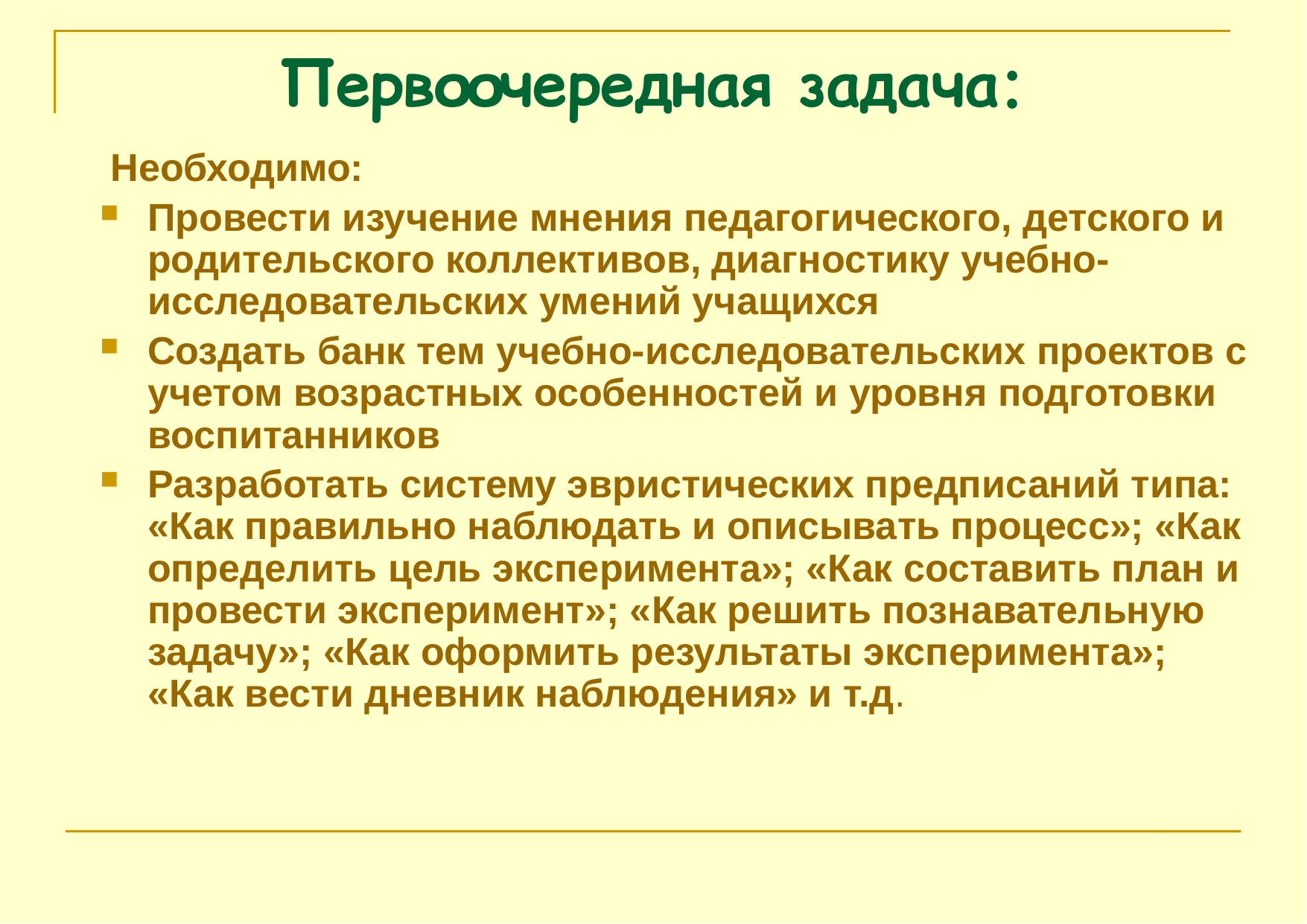

# Первоочередная задача:
 Необходимо:
Провести изучение мнения педагогического, детского и родительского коллективов, диагностику учебно-исследовательских умений учащихся
Создать банк тем учебно-исследовательских проектов с учетом возрастных особенностей и уровня подготовки воспитанников
Разработать систему эвристических предписаний типа: «Как правильно наблюдать и описывать процесс»; «Как определить цель эксперимента»; «Как составить план и провести эксперимент»; «Как решить познавательную задачу»; «Как оформить результаты эксперимента»; «Как вести дневник наблюдения» и т.д.